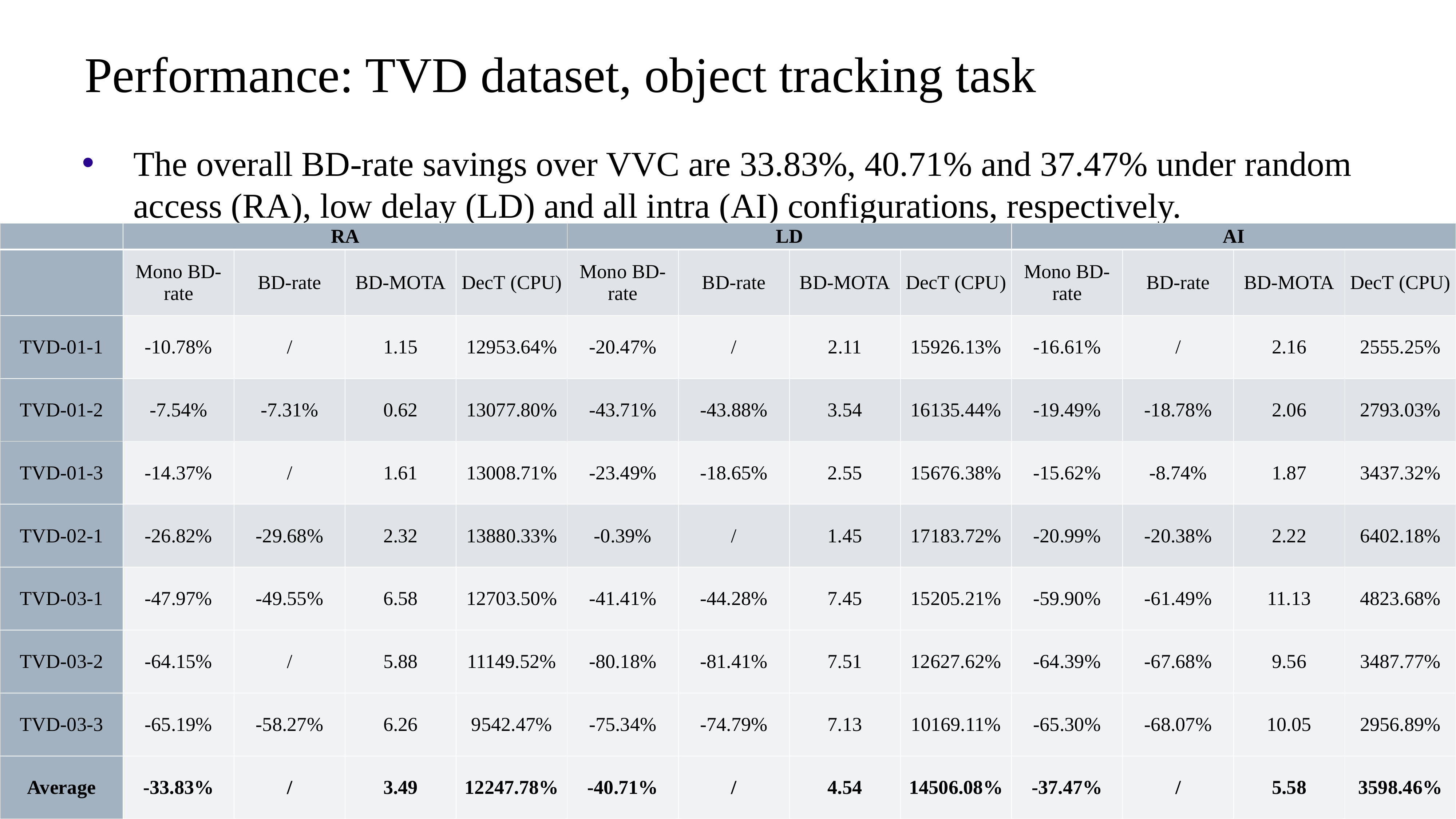

Performance: TVD dataset, object tracking task
The overall BD-rate savings over VVC are 33.83%, 40.71% and 37.47% under random access (RA), low delay (LD) and all intra (AI) configurations, respectively.

|  | RA |  |  |  | LD |  |  |  | AI |  |  |  |
| --- | --- | --- | --- | --- | --- | --- | --- | --- | --- | --- | --- | --- |
|  | Mono BD-rate | BD-rate | BD-MOTA | DecT (CPU) | Mono BD-rate | BD-rate | BD-MOTA | DecT (CPU) | Mono BD-rate | BD-rate | BD-MOTA | DecT (CPU) |
| TVD-01-1 | -10.78% | / | 1.15 | 12953.64% | -20.47% | / | 2.11 | 15926.13% | -16.61% | / | 2.16 | 2555.25% |
| TVD-01-2 | -7.54% | -7.31% | 0.62 | 13077.80% | -43.71% | -43.88% | 3.54 | 16135.44% | -19.49% | -18.78% | 2.06 | 2793.03% |
| TVD-01-3 | -14.37% | / | 1.61 | 13008.71% | -23.49% | -18.65% | 2.55 | 15676.38% | -15.62% | -8.74% | 1.87 | 3437.32% |
| TVD-02-1 | -26.82% | -29.68% | 2.32 | 13880.33% | -0.39% | / | 1.45 | 17183.72% | -20.99% | -20.38% | 2.22 | 6402.18% |
| TVD-03-1 | -47.97% | -49.55% | 6.58 | 12703.50% | -41.41% | -44.28% | 7.45 | 15205.21% | -59.90% | -61.49% | 11.13 | 4823.68% |
| TVD-03-2 | -64.15% | / | 5.88 | 11149.52% | -80.18% | -81.41% | 7.51 | 12627.62% | -64.39% | -67.68% | 9.56 | 3487.77% |
| TVD-03-3 | -65.19% | -58.27% | 6.26 | 9542.47% | -75.34% | -74.79% | 7.13 | 10169.11% | -65.30% | -68.07% | 10.05 | 2956.89% |
| Average | -33.83% | / | 3.49 | 12247.78% | -40.71% | / | 4.54 | 14506.08% | -37.47% | / | 5.58 | 3598.46% |
5